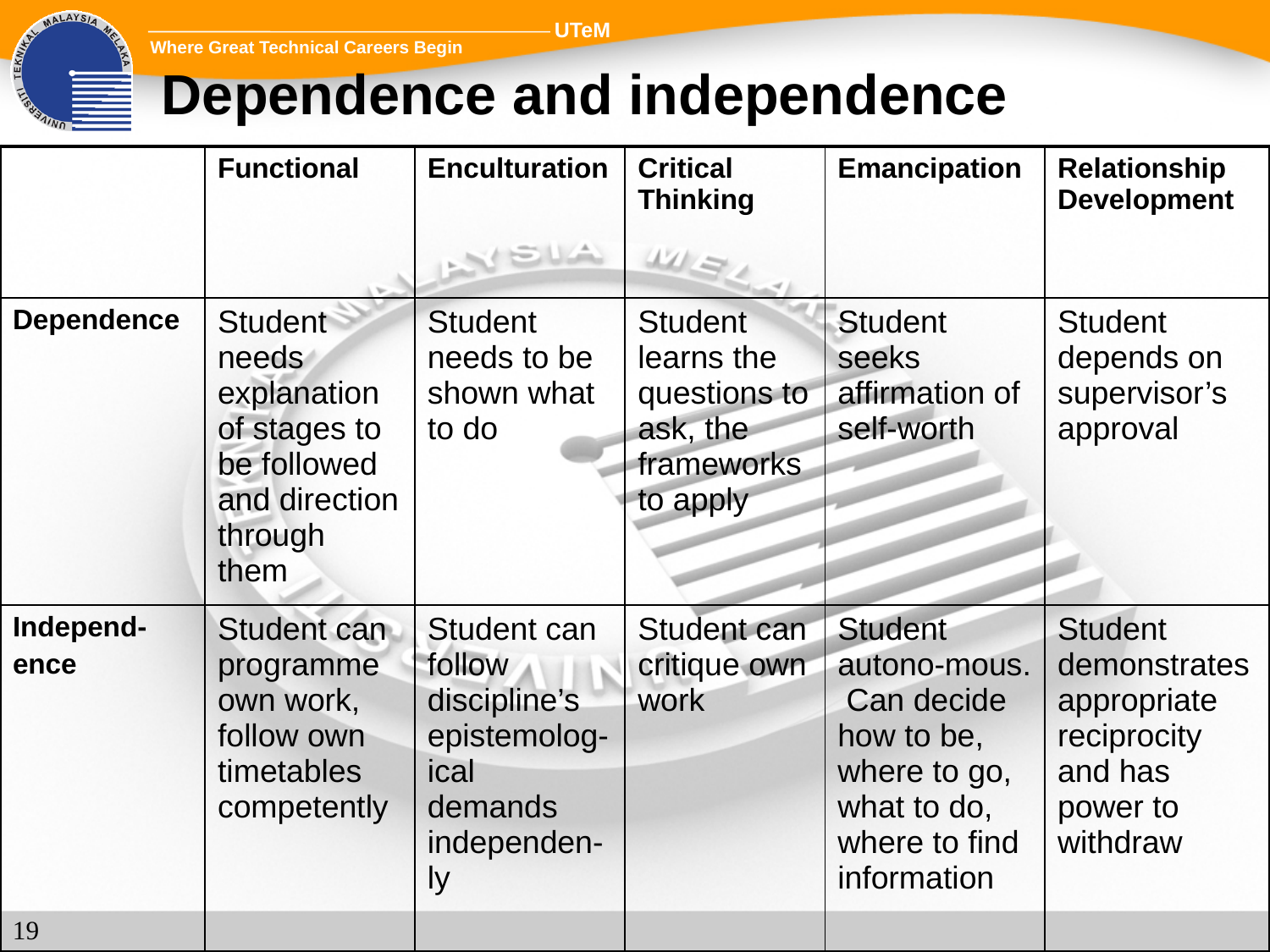

# Dependence and independence
|  | Functional | Enculturation | Critical Thinking | Emancipation | Relationship Development |
| --- | --- | --- | --- | --- | --- |
| Dependence | Student needs explanation of stages to be followed and direction through them | Student needs to be shown what to do | Student learns the questions to ask, the frameworks to apply | Student seeks affirmation of self-worth | Student depends on supervisor’s approval |
| Independ- ence | Student can programme own work, follow own timetables competently | Student can follow discipline’s epistemolog-ical demands independen- ly | Student can critique own work | Student autono-mous. Can decide how to be, where to go, what to do, where to find information | Student demonstrates appropriate reciprocity and has power to withdraw |